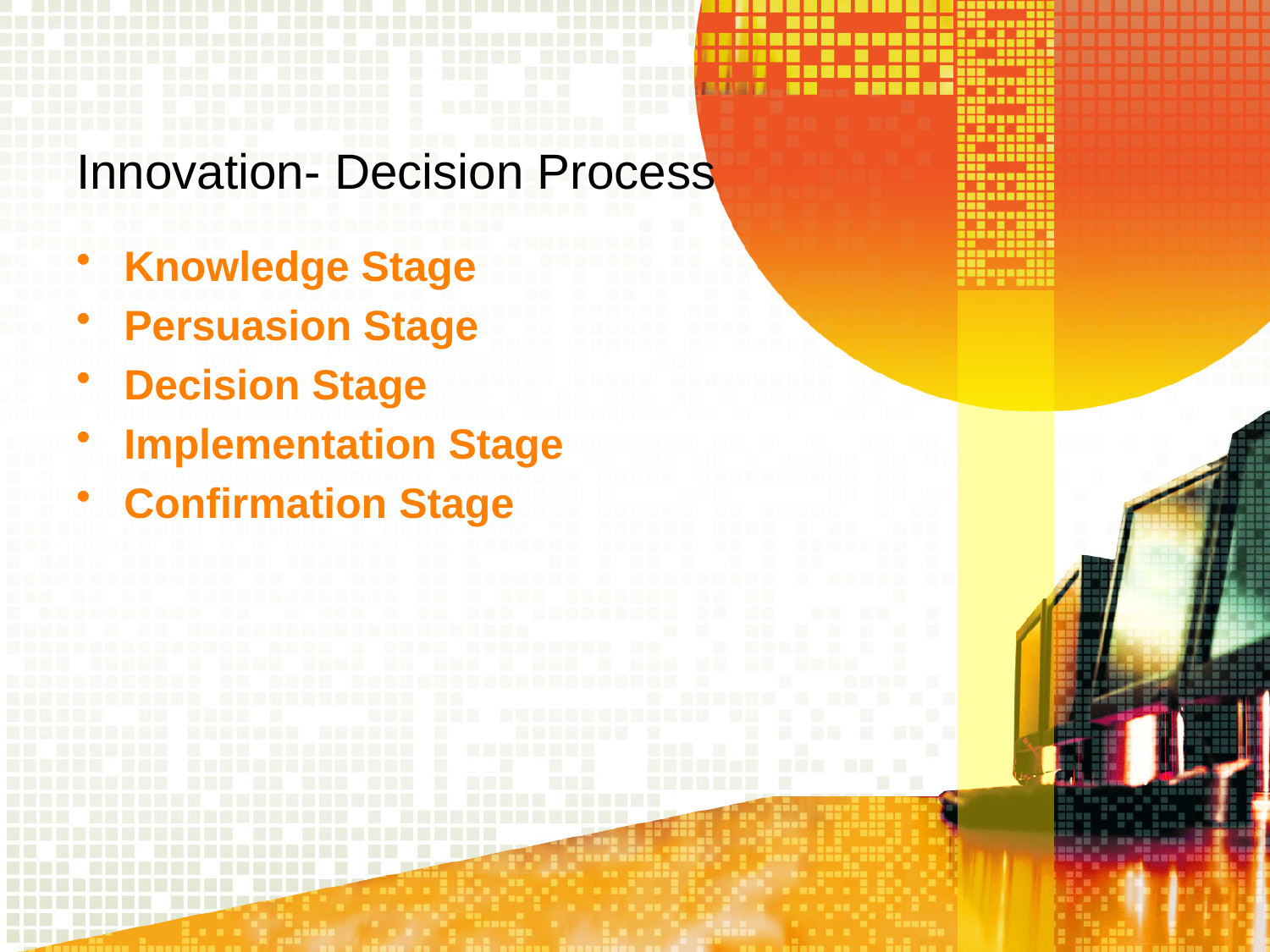

# Innovation- Decision Process
Knowledge Stage
Persuasion Stage
Decision Stage
Implementation Stage
Confirmation Stage